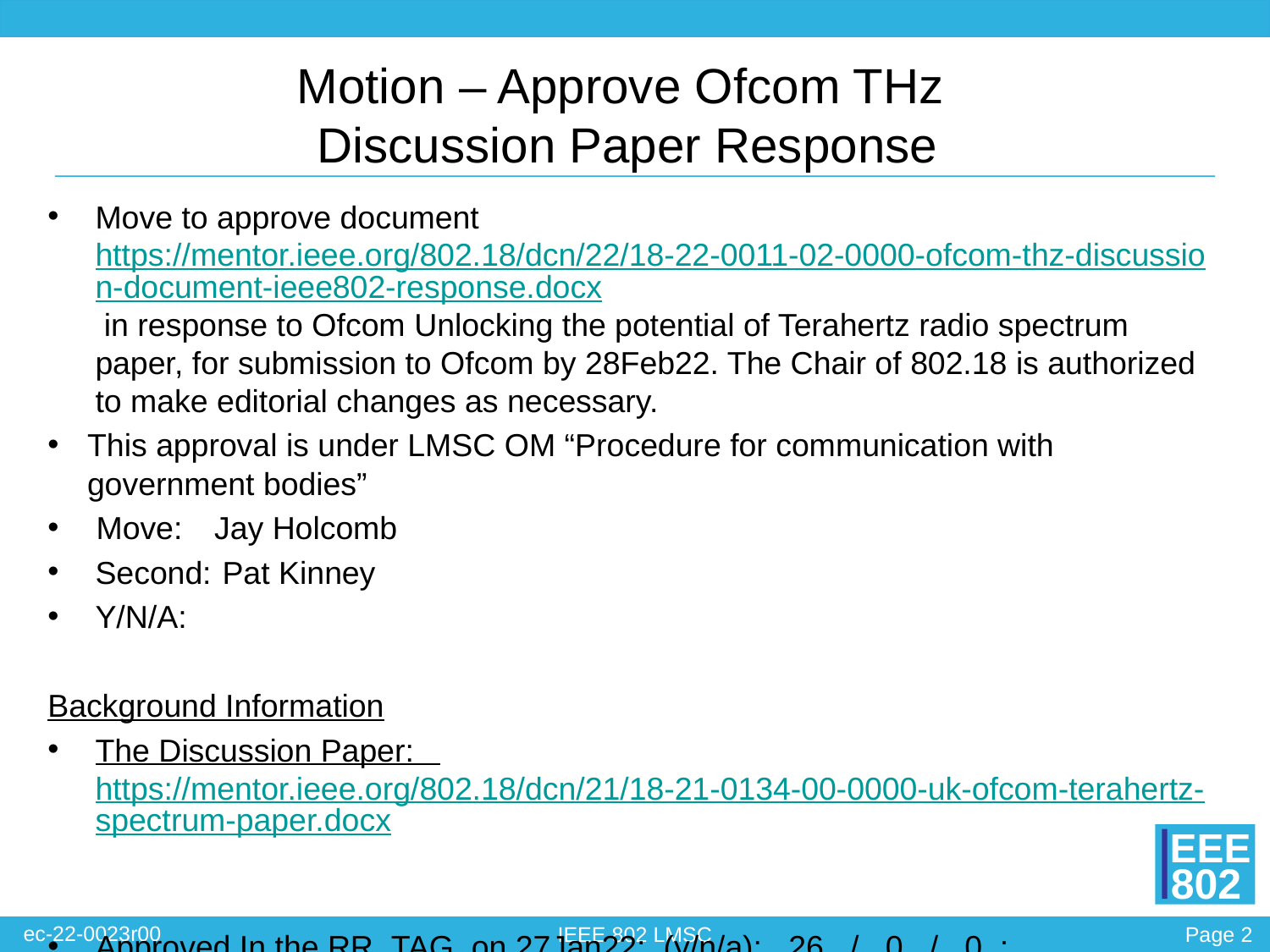

# Motion – Approve Ofcom THz Discussion Paper Response
Move to approve document https://mentor.ieee.org/802.18/dcn/22/18-22-0011-02-0000-ofcom-thz-discussion-document-ieee802-response.docx in response to Ofcom Unlocking the potential of Terahertz radio spectrum paper, for submission to Ofcom by 28Feb22. The Chair of 802.18 is authorized to make editorial changes as necessary.
This approval is under LMSC OM “Procedure for communication with government bodies”
 Move:	Jay Holcomb
Second:	Pat Kinney
Y/N/A:

Background Information
The Discussion Paper:   https://mentor.ieee.org/802.18/dcn/21/18-21-0134-00-0000-uk-ofcom-terahertz-spectrum-paper.docx

Approved In the RR_TAG, on 27Jan22:  (y/n/a): _26_ / _0_ / _0_;